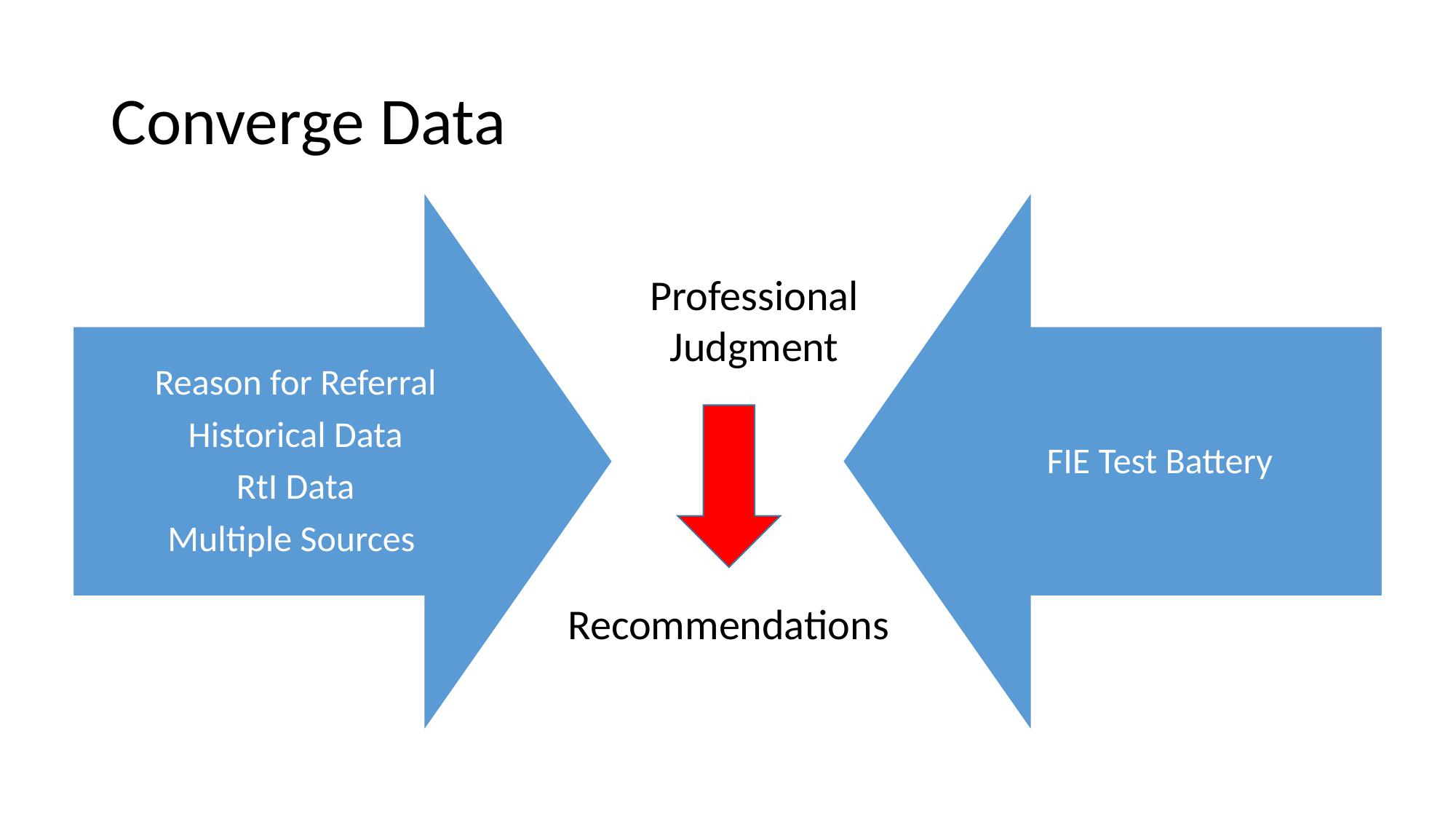

# Converge Data
Reason for Referral
Historical Data
RtI Data
Multiple Sources
FIE Test Battery

Professional
Judgment

Recommendations